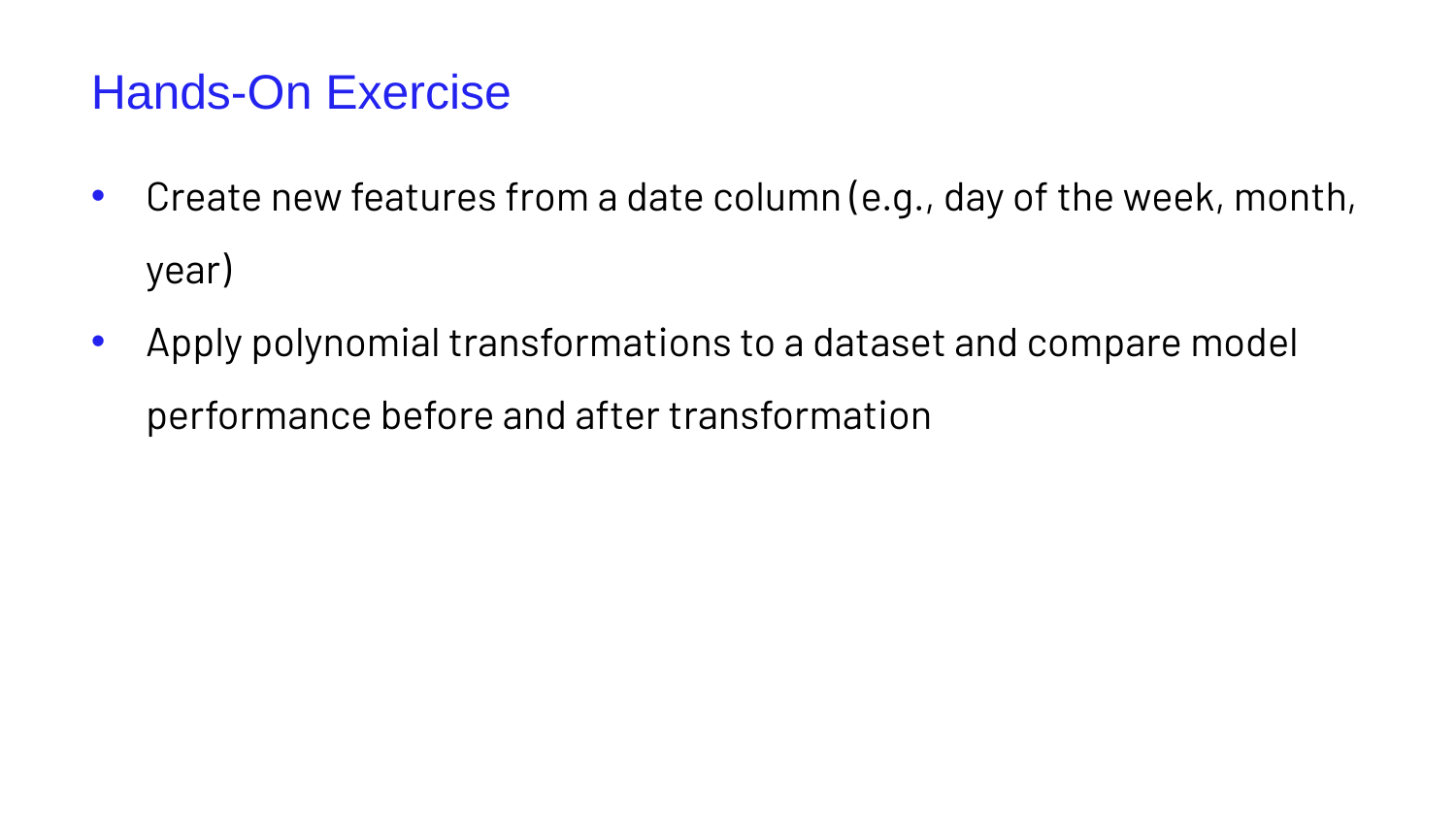

Hands-On Exercise
Create new features from a date column (e.g., day of the week, month, year)
Apply polynomial transformations to a dataset and compare model performance before and after transformation